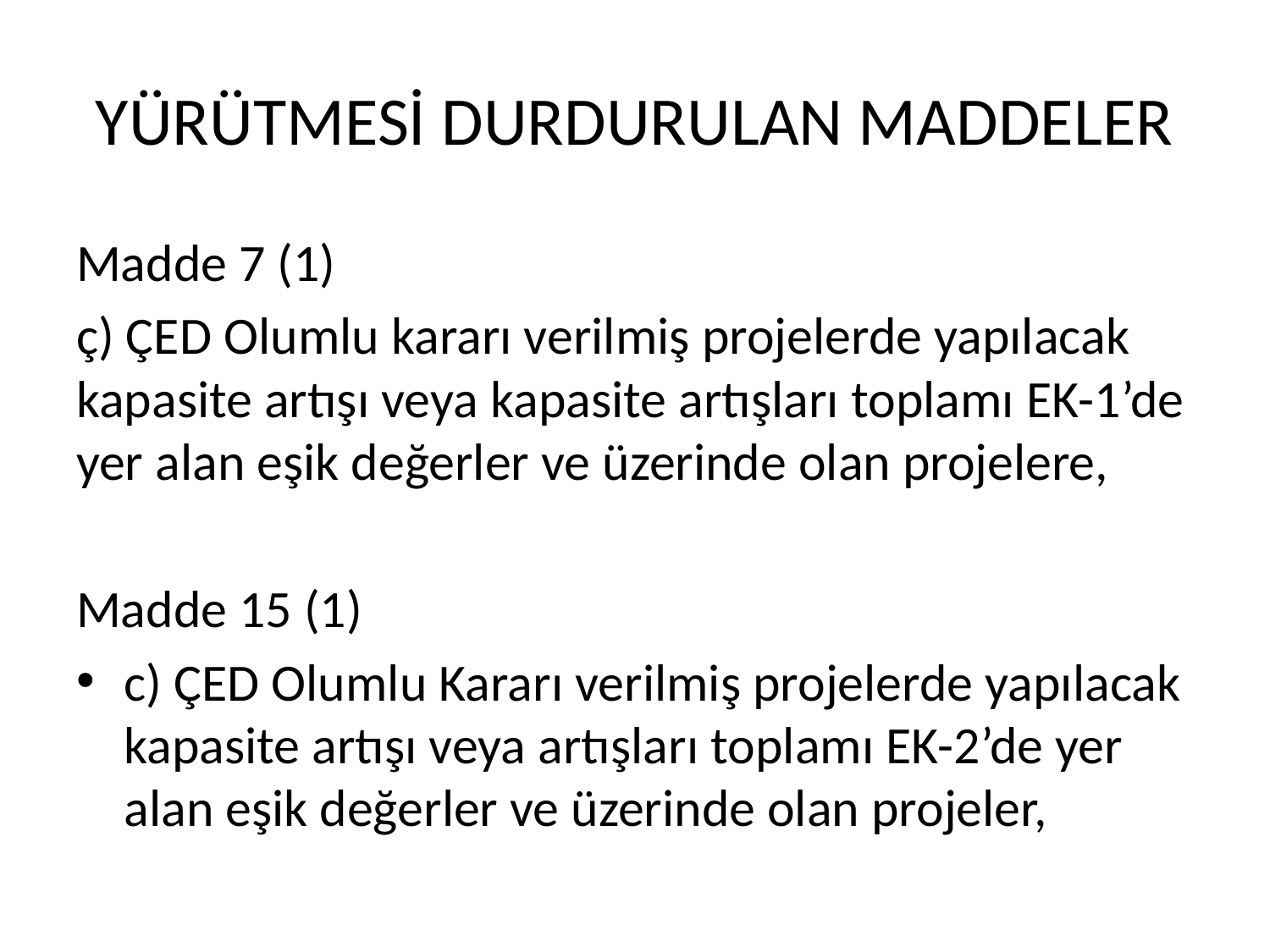

# YÜRÜTMESİ DURDURULAN MADDELER
Madde 7 (1)
ç) ÇED Olumlu kararı verilmiş projelerde yapılacak kapasite artışı veya kapasite artışları toplamı EK-1’de yer alan eşik değerler ve üzerinde olan projelere,

Madde 15 (1)
c) ÇED Olumlu Kararı verilmiş projelerde yapılacak kapasite artışı veya artışları toplamı EK-2’de yer alan eşik değerler ve üzerinde olan projeler,